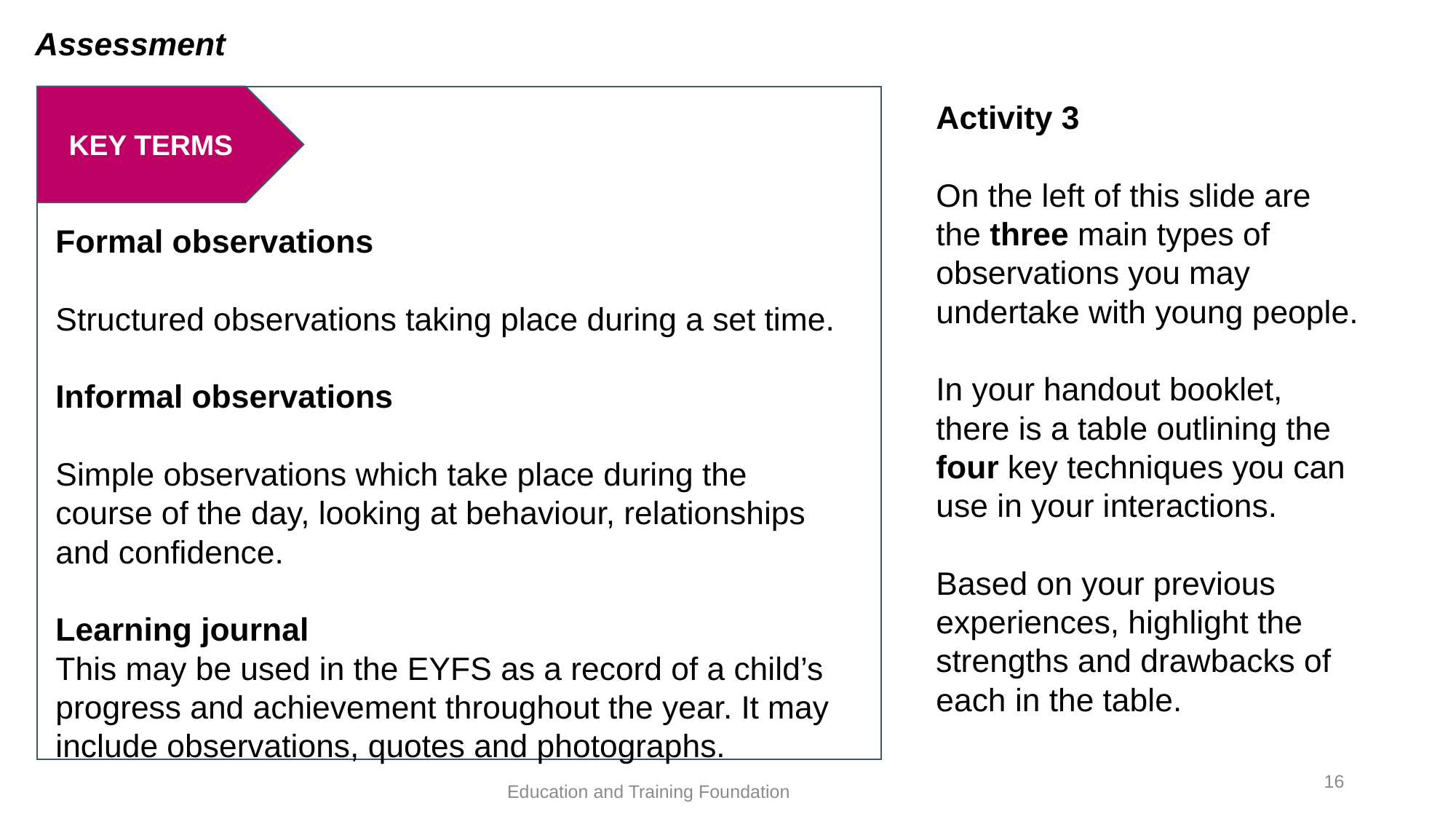

Assessment

KEY TERMS
Formal observations

Structured observations taking place during a set time.

Informal observations

Simple observations which take place during the course of the day, looking at behaviour, relationships and confidence.

Learning journal
This may be used in the EYFS as a record of a child’s progress and achievement throughout the year. It may include observations, quotes and photographs.

Activity 3

On the left of this slide are the three main types of observations you may undertake with young people.

In your handout booklet, there is a table outlining the four key techniques you can use in your interactions.

Based on your previous experiences, highlight the strengths and drawbacks of each in the table.
16
Education and Training Foundation